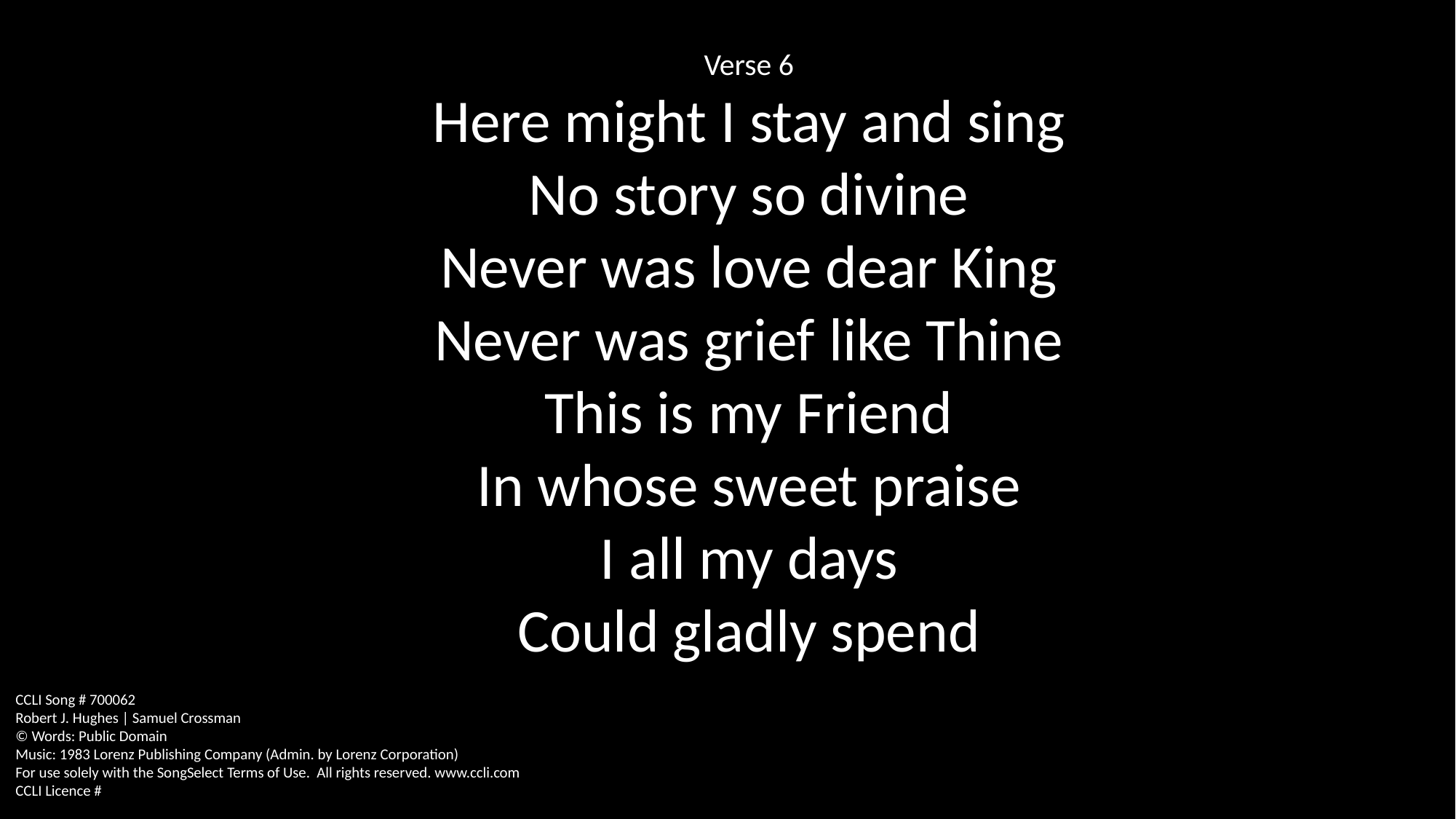

Verse 6
Here might I stay and sing
No story so divine
Never was love dear King
Never was grief like Thine
This is my Friend
In whose sweet praise
I all my days
Could gladly spend
CCLI Song # 700062
Robert J. Hughes | Samuel Crossman
© Words: Public Domain
Music: 1983 Lorenz Publishing Company (Admin. by Lorenz Corporation)
For use solely with the SongSelect Terms of Use.  All rights reserved. www.ccli.com
CCLI Licence #